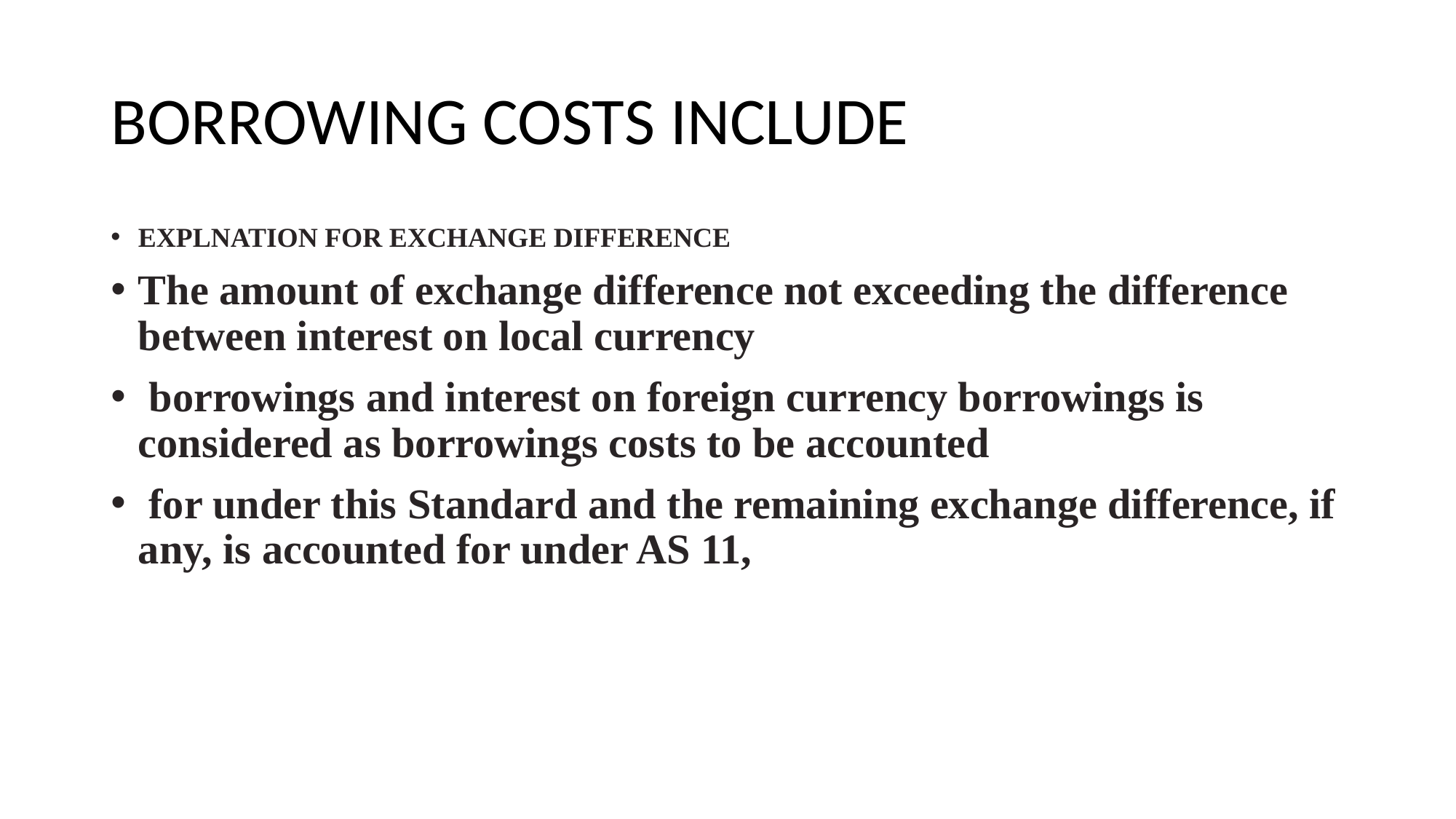

# BORROWING COSTS INCLUDE
EXPLNATION FOR EXCHANGE DIFFERENCE
The amount of exchange difference not exceeding the difference between interest on local currency
 borrowings and interest on foreign currency borrowings is considered as borrowings costs to be accounted
 for under this Standard and the remaining exchange difference, if any, is accounted for under AS 11,